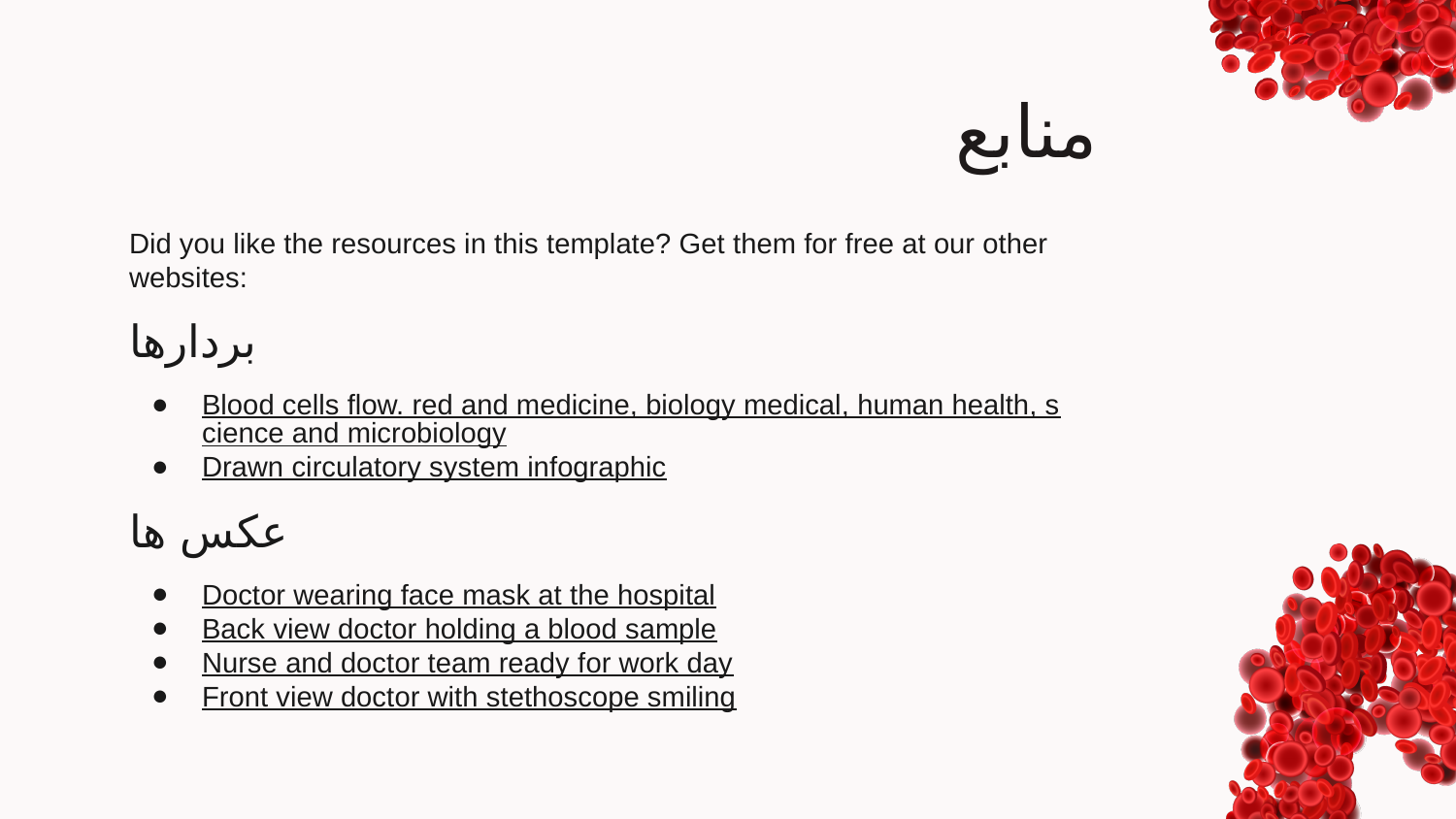

# منابع
Did you like the resources in this template? Get them for free at our other websites:
بردارها
Blood cells flow. red and medicine, biology medical, human health, science and microbiology
Drawn circulatory system infographic
عکس ها
Doctor wearing face mask at the hospital
Back view doctor holding a blood sample
Nurse and doctor team ready for work day
Front view doctor with stethoscope smiling